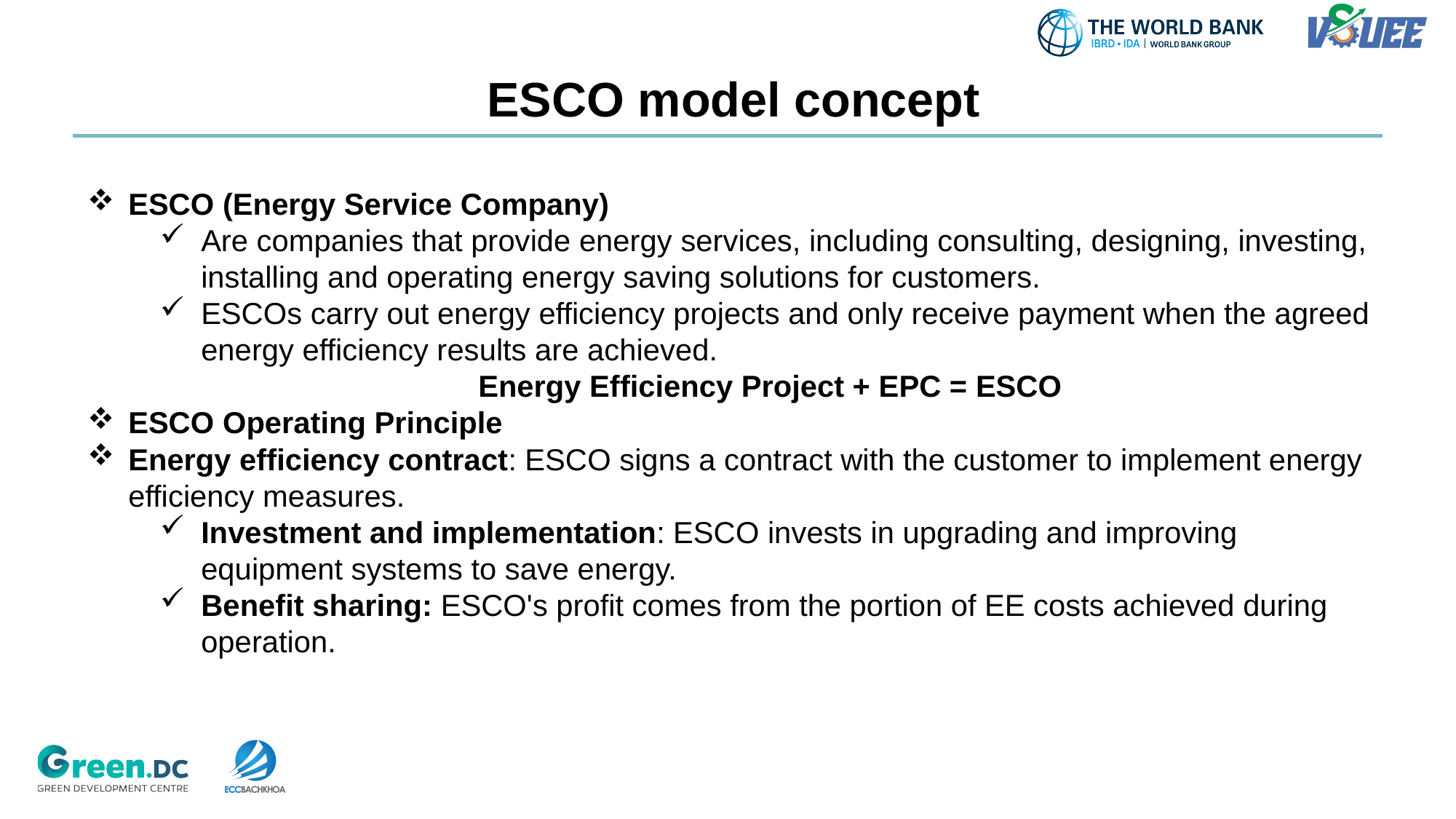

# ESCO model concept
ESCO (Energy Service Company)
Are companies that provide energy services, including consulting, designing, investing, installing and operating energy saving solutions for customers.
ESCOs carry out energy efficiency projects and only receive payment when the agreed energy efficiency results are achieved.
Energy Efficiency Project + EPC = ESCO
ESCO Operating Principle
Energy efficiency contract: ESCO signs a contract with the customer to implement energy efficiency measures.
Investment and implementation: ESCO invests in upgrading and improving equipment systems to save energy.
Benefit sharing: ESCO's profit comes from the portion of EE costs achieved during operation.